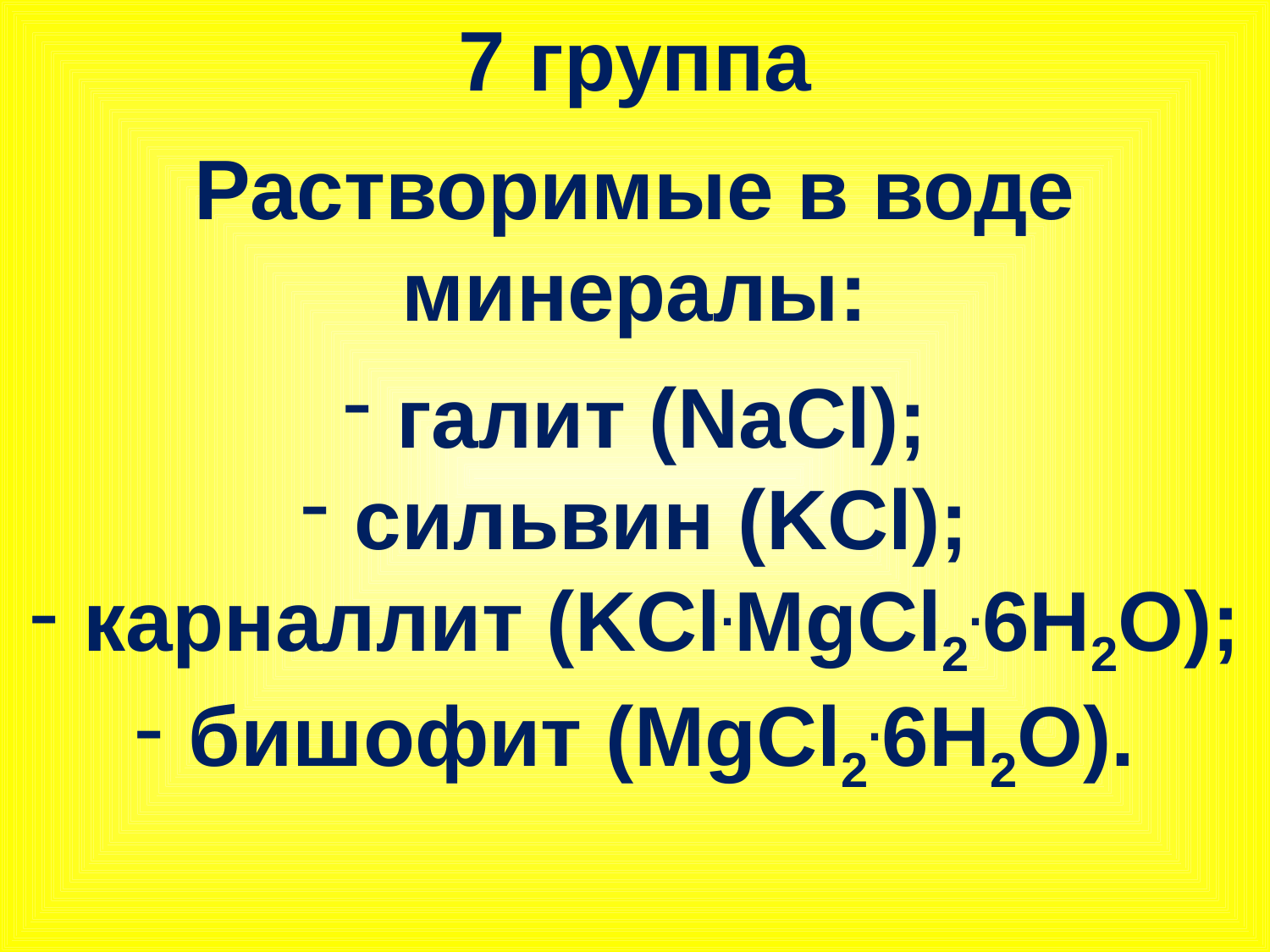

7 группа
Растворимые в воде минералы:
 галит (NaCl);
 сильвин (KCl);
 карналлит (KCl.MgCl2.6H2O);
 бишофит (MgCl2.6H2O).